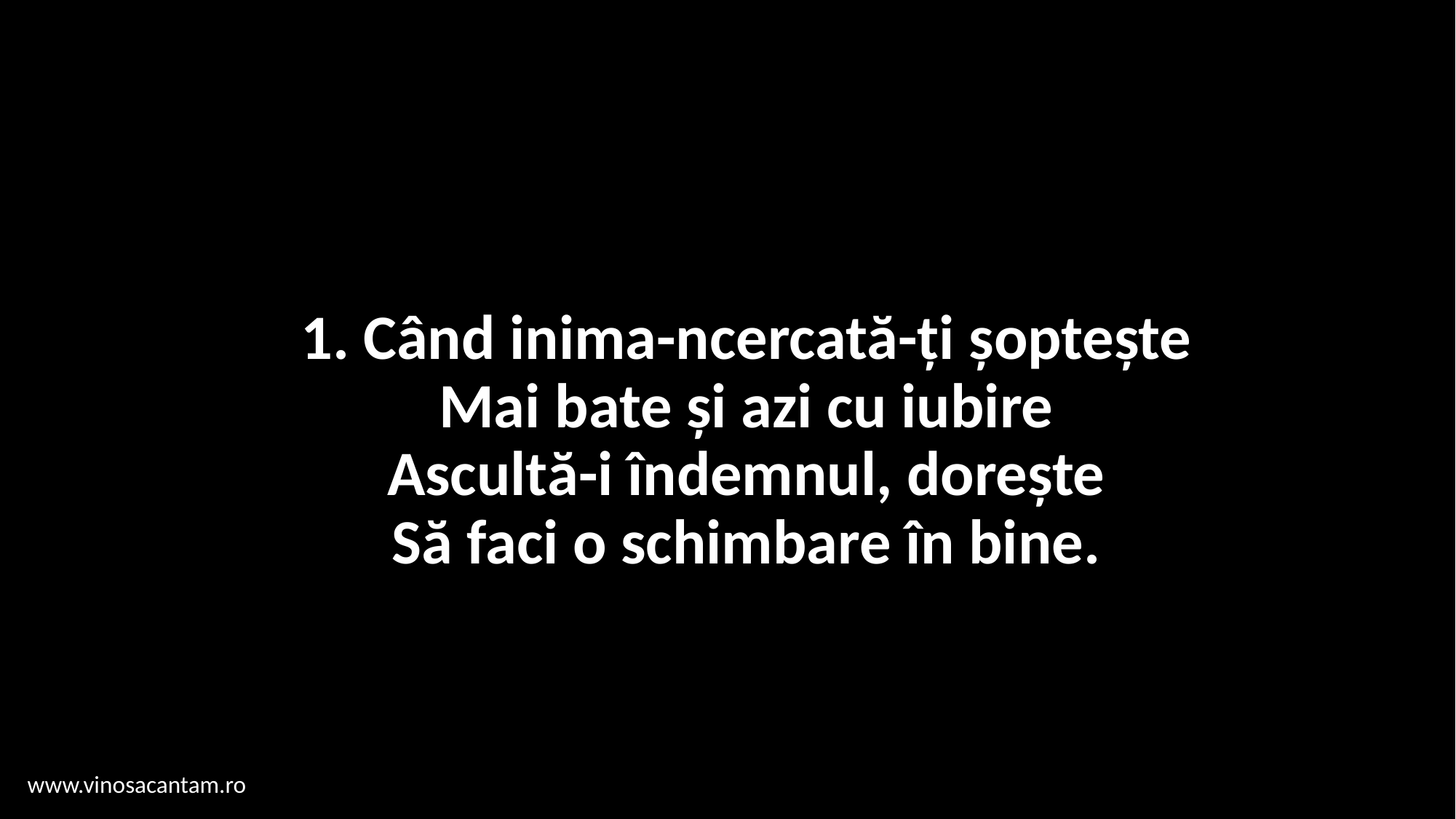

# 1. Când inima-ncercată-ți șoptește Mai bate și azi cu iubire Ascultă-i îndemnul, dorește Să faci o schimbare în bine.
www.vinosacantam.ro